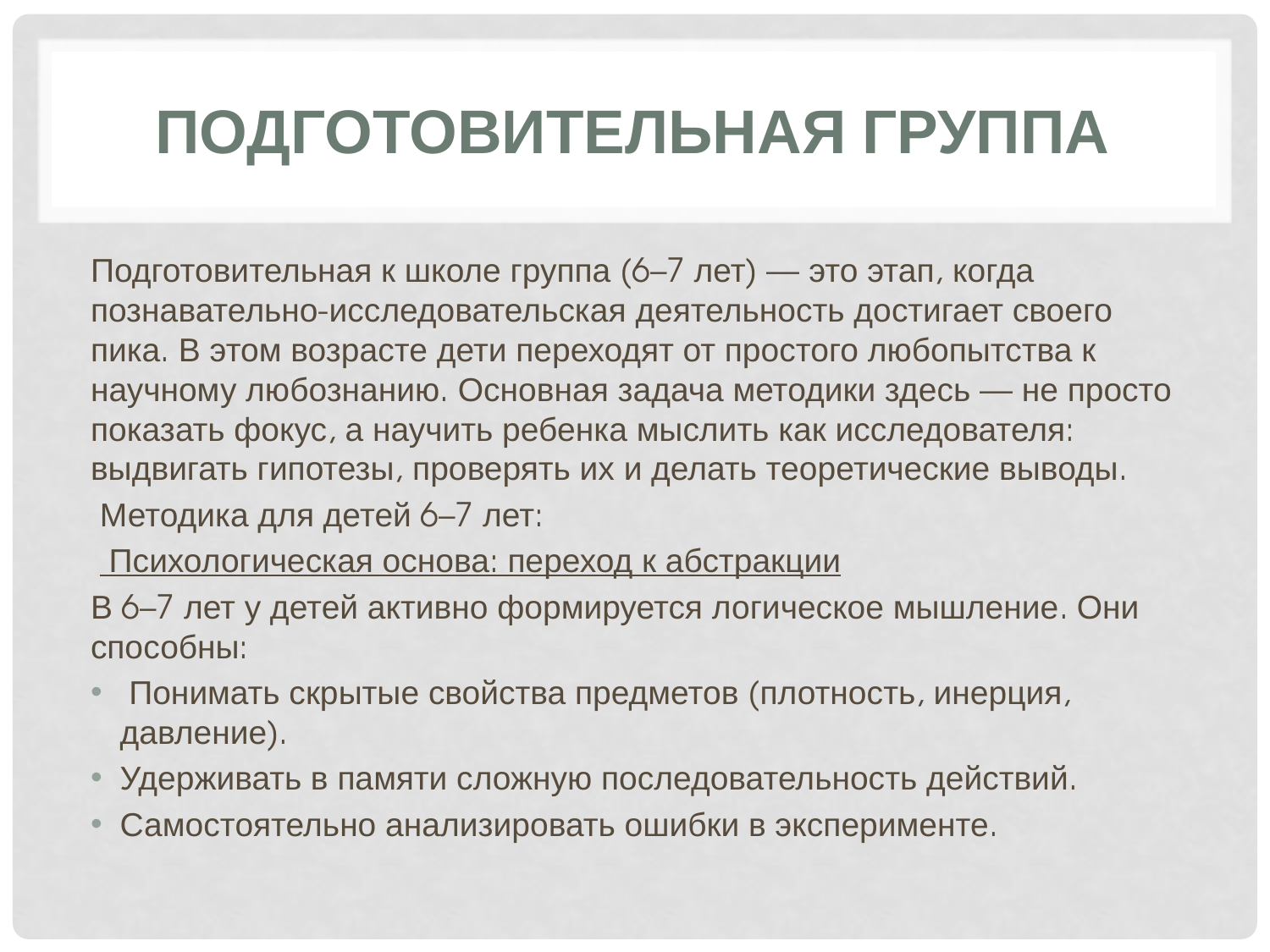

# Подготовительная группа
Подготовительная к школе группа (6–7 лет) — это этап, когда познавательно-исследовательская деятельность достигает своего пика. В этом возрасте дети переходят от простого любопытства к научному любознанию. Основная задача методики здесь — не просто показать фокус, а научить ребенка мыслить как исследователя: выдвигать гипотезы, проверять их и делать теоретические выводы.
 Методика для детей 6–7 лет:
  Психологическая основа: переход к абстракции
В 6–7 лет у детей активно формируется логическое мышление. Они способны:
 Понимать скрытые свойства предметов (плотность, инерция, давление).
Удерживать в памяти сложную последовательность действий.
Самостоятельно анализировать ошибки в эксперименте.